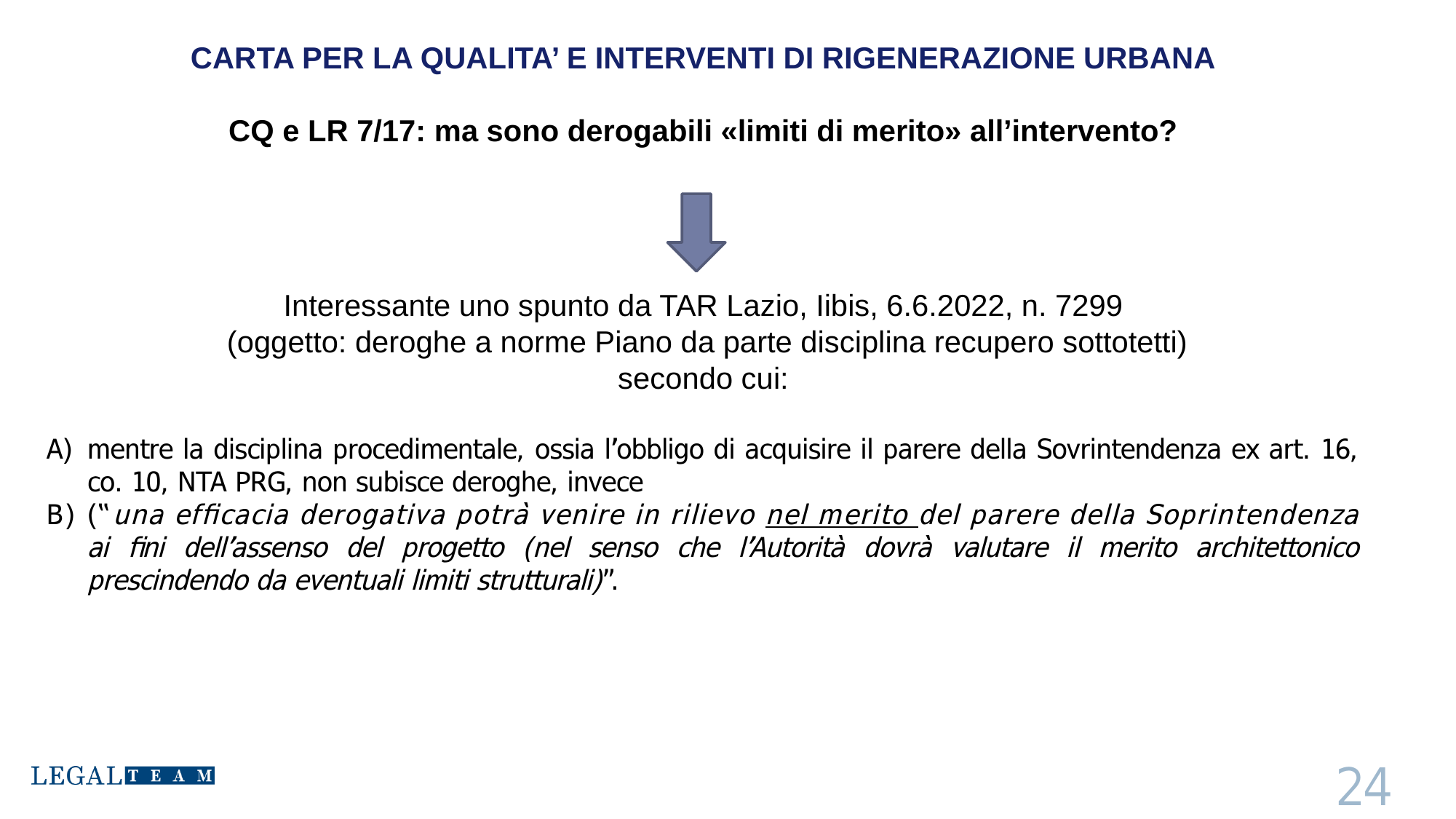

CARTA PER LA QUALITA’ E INTERVENTI DI RIGENERAZIONE URBANA

CQ e LR 7/17: ma sono derogabili «limiti di merito» all’intervento?

Interessante uno spunto da TAR Lazio, Iibis, 6.6.2022, n. 7299
 (oggetto: deroghe a norme Piano da parte disciplina recupero sottotetti)
secondo cui:

mentre la disciplina procedimentale, ossia l’obbligo di acquisire il parere della Sovrintendenza ex art. 16, co. 10, NTA PRG, non subisce deroghe, invece
(“una efficacia derogativa potrà venire in rilievo nel merito del parere della Soprintendenza ai fini dell’assenso del progetto (nel senso che l’Autorità dovrà valutare il merito architettonico prescindendo da eventuali limiti strutturali)”.

24